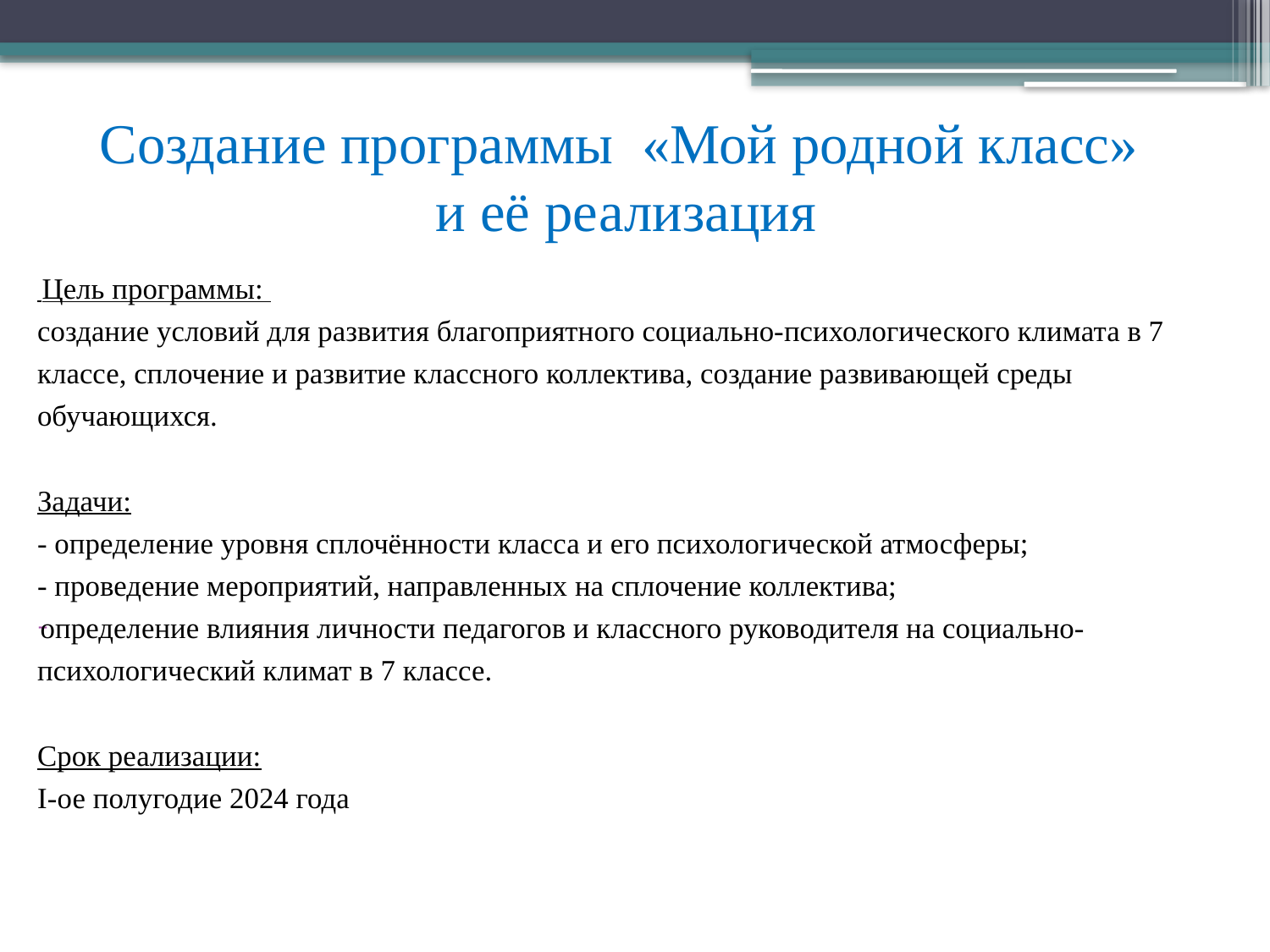

# Создание программы  «Мой родной класс» и её реализация
 Цель программы:
создание условий для развития благоприятного социально-психологического климата в 7 классе, сплочение и развитие классного коллектива, создание развивающей среды обучающихся.

Задачи:
- определение уровня сплочённости класса и его психологической атмосферы;
- проведение мероприятий, направленных на сплочение коллектива;
определение влияния личности педагогов и классного руководителя на социально-психологический климат в 7 классе.

Срок реализации:
I-ое полугодие 2024 года